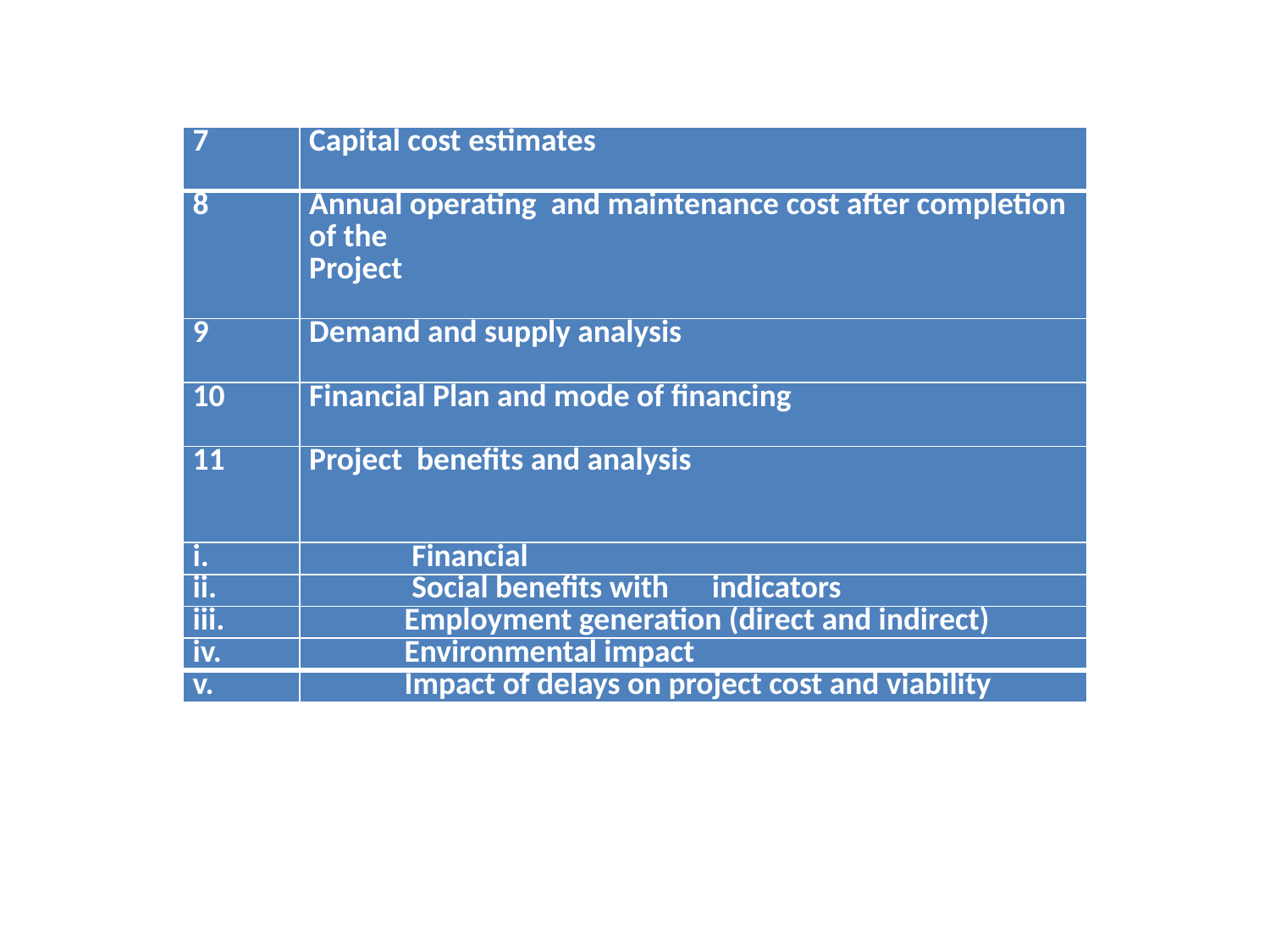

| 7 | Capital cost estimates |
| --- | --- |
| 8 | Annual operating and maintenance cost after completion of the Project |
| 9 | Demand and supply analysis |
| 10 | Financial Plan and mode of financing |
| 11 | Project benefits and analysis |
| i. | Financial |
| ii. | Social benefits with indicators |
| iii. | Employment generation (direct and indirect) |
| iv. | Environmental impact |
| v. | Impact of delays on project cost and viability |